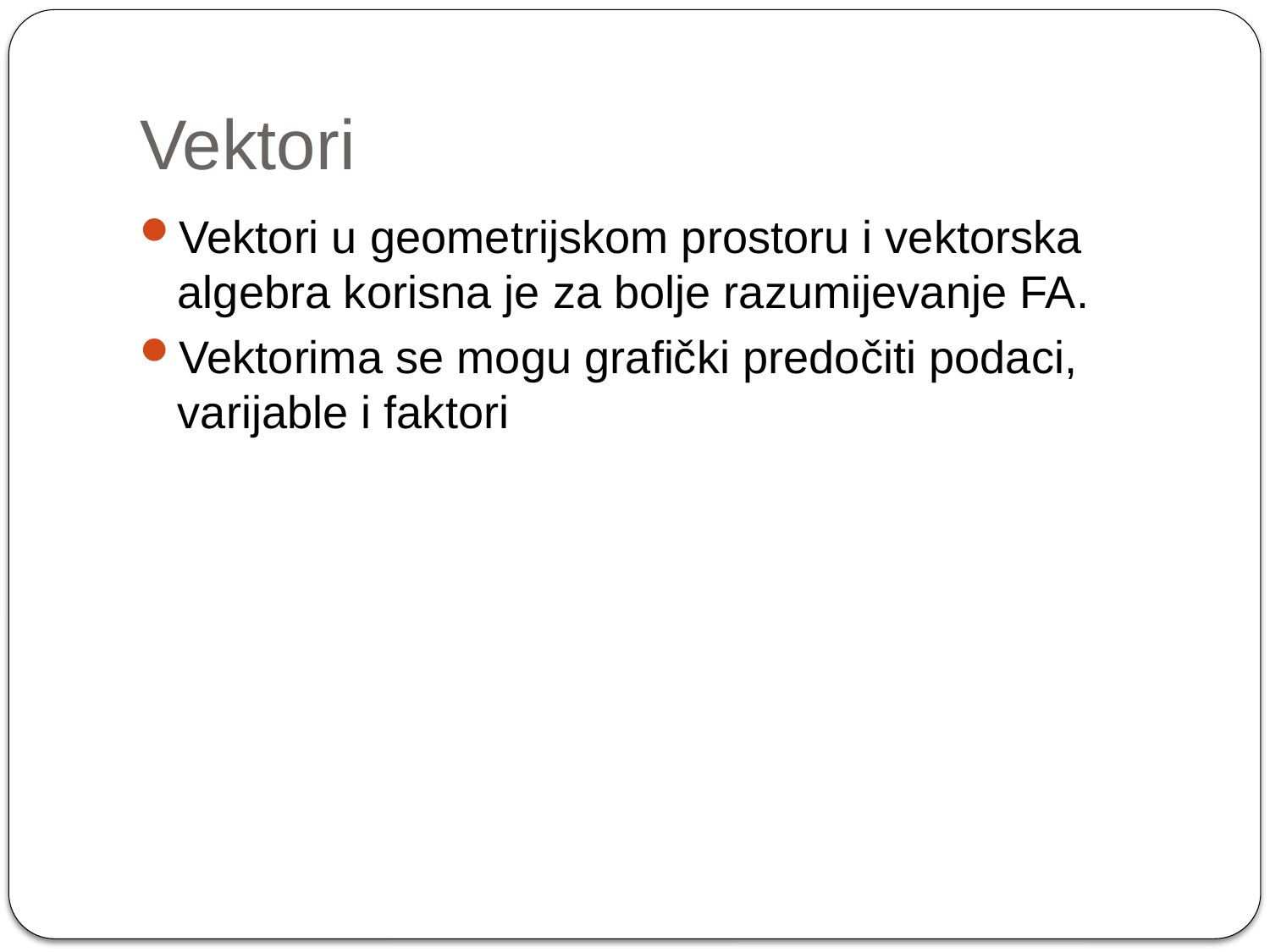

# Vektori
Vektori u geometrijskom prostoru i vektorska algebra korisna je za bolje razumijevanje FA.
Vektorima se mogu grafički predočiti podaci, varijable i faktori